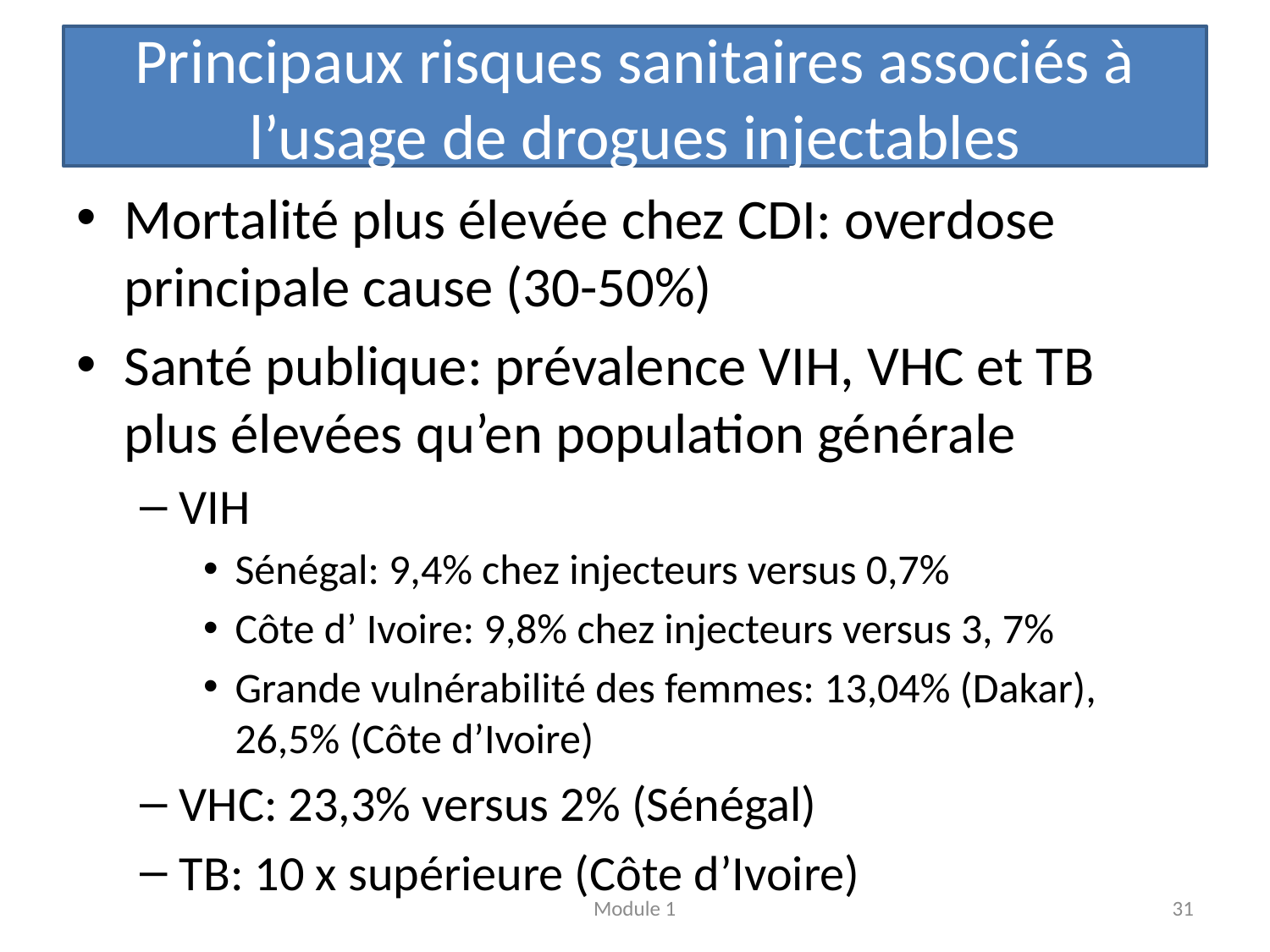

# Principaux risques sanitaires associés à l’usage de drogues injectables
Mortalité plus élevée chez CDI: overdose principale cause (30-50%)
Santé publique: prévalence VIH, VHC et TB plus élevées qu’en population générale
VIH
Sénégal: 9,4% chez injecteurs versus 0,7%
Côte d’ Ivoire: 9,8% chez injecteurs versus 3, 7%
Grande vulnérabilité des femmes: 13,04% (Dakar), 26,5% (Côte d’Ivoire)
VHC: 23,3% versus 2% (Sénégal)
TB: 10 x supérieure (Côte d’Ivoire)

Module 1
31